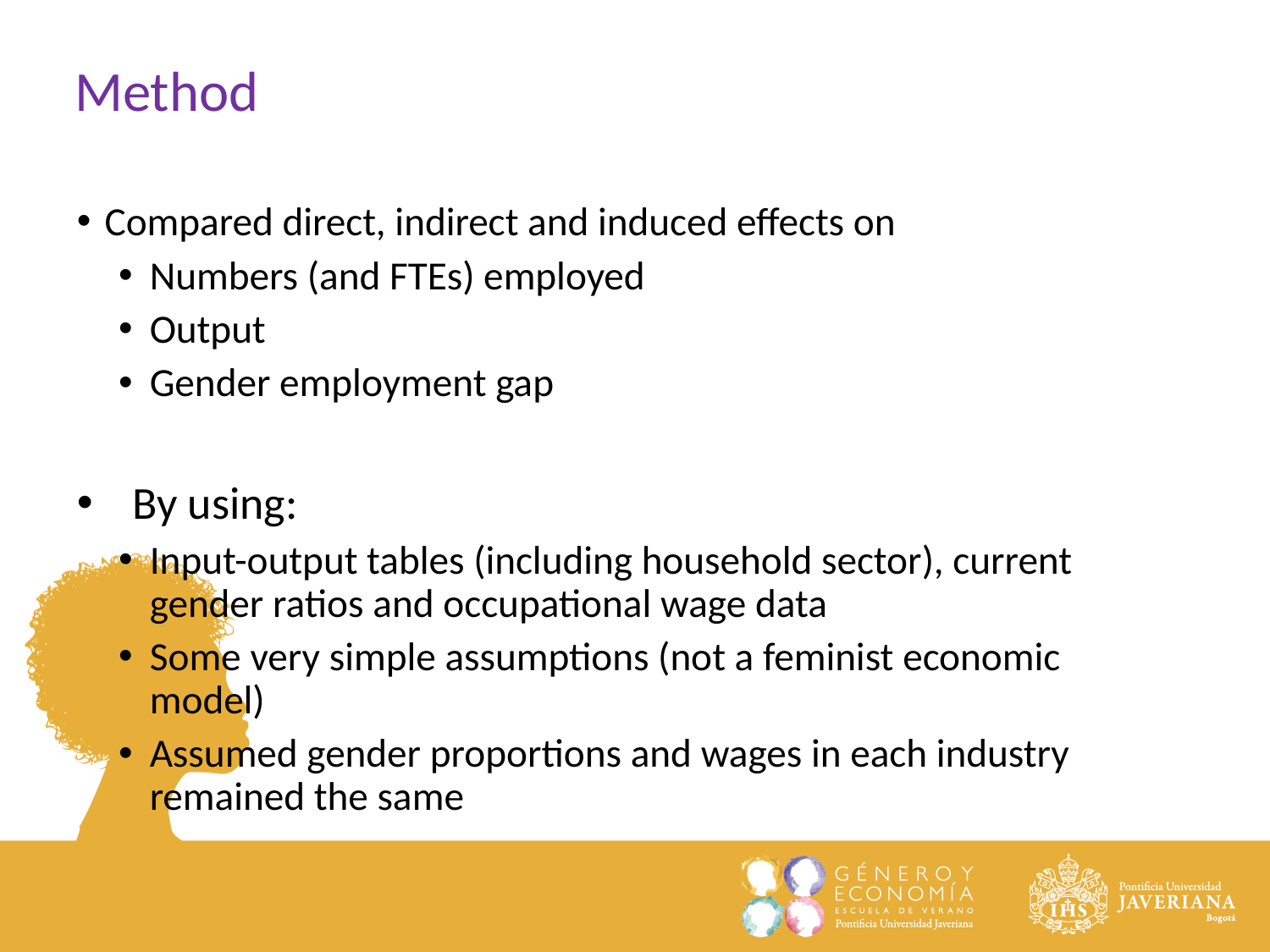

# Method

Compared direct, indirect and induced effects on
Numbers (and FTEs) employed
Output
Gender employment gap

By using:
Input-output tables (including household sector), current gender ratios and occupational wage data
Some very simple assumptions (not a feminist economic model)
Assumed gender proportions and wages in each industry remained the same